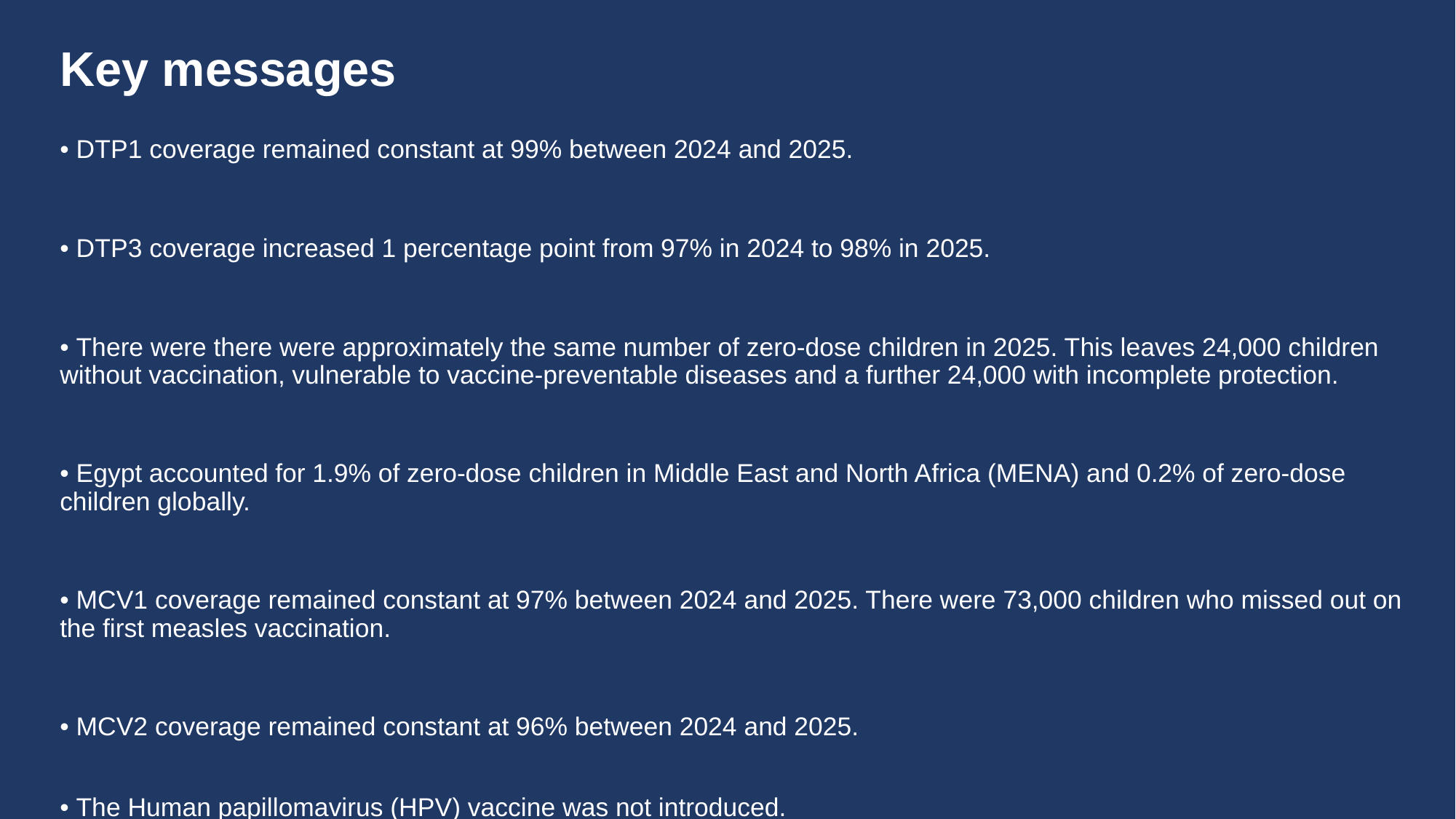

# Key messages
• DTP1 coverage remained constant at 99% between 2024 and 2025.

• DTP3 coverage increased 1 percentage point from 97% in 2024 to 98% in 2025.

• There were there were approximately the same number of zero-dose children in 2025. This leaves 24,000 children without vaccination, vulnerable to vaccine-preventable diseases and a further 24,000 with incomplete protection.

• Egypt accounted for 1.9% of zero-dose children in Middle East and North Africa (MENA) and 0.2% of zero-dose children globally.

• MCV1 coverage remained constant at 97% between 2024 and 2025. There were 73,000 children who missed out on the first measles vaccination.

• MCV2 coverage remained constant at 96% between 2024 and 2025.

• The Human papillomavirus (HPV) vaccine was not introduced.